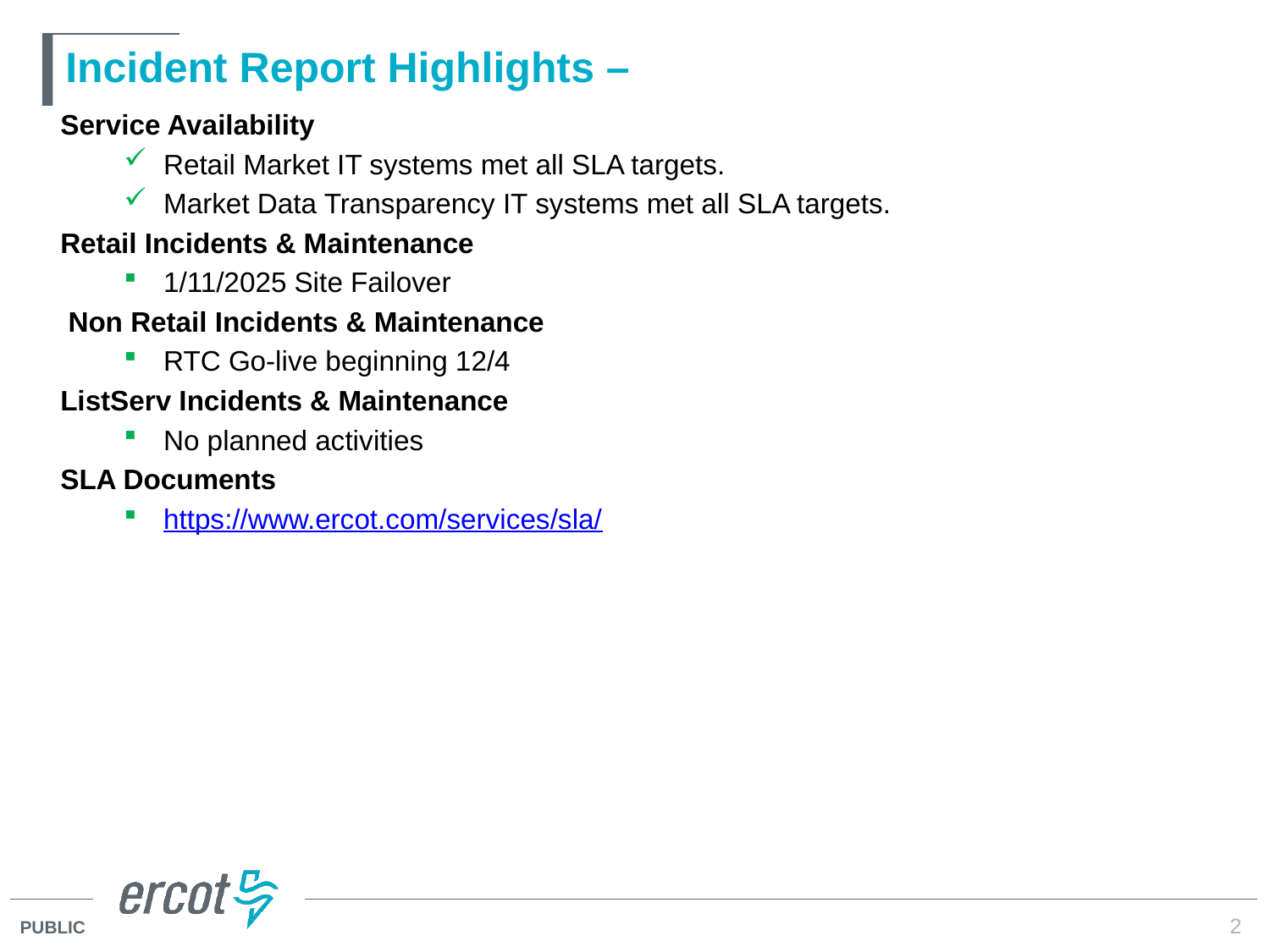

# Incident Report Highlights –
Service Availability
Retail Market IT systems met all SLA targets.
Market Data Transparency IT systems met all SLA targets.
Retail Incidents & Maintenance
1/11/2025 Site Failover
Non Retail Incidents & Maintenance
RTC Go-live beginning 12/4
ListServ Incidents & Maintenance
No planned activities
SLA Documents
https://www.ercot.com/services/sla/

2